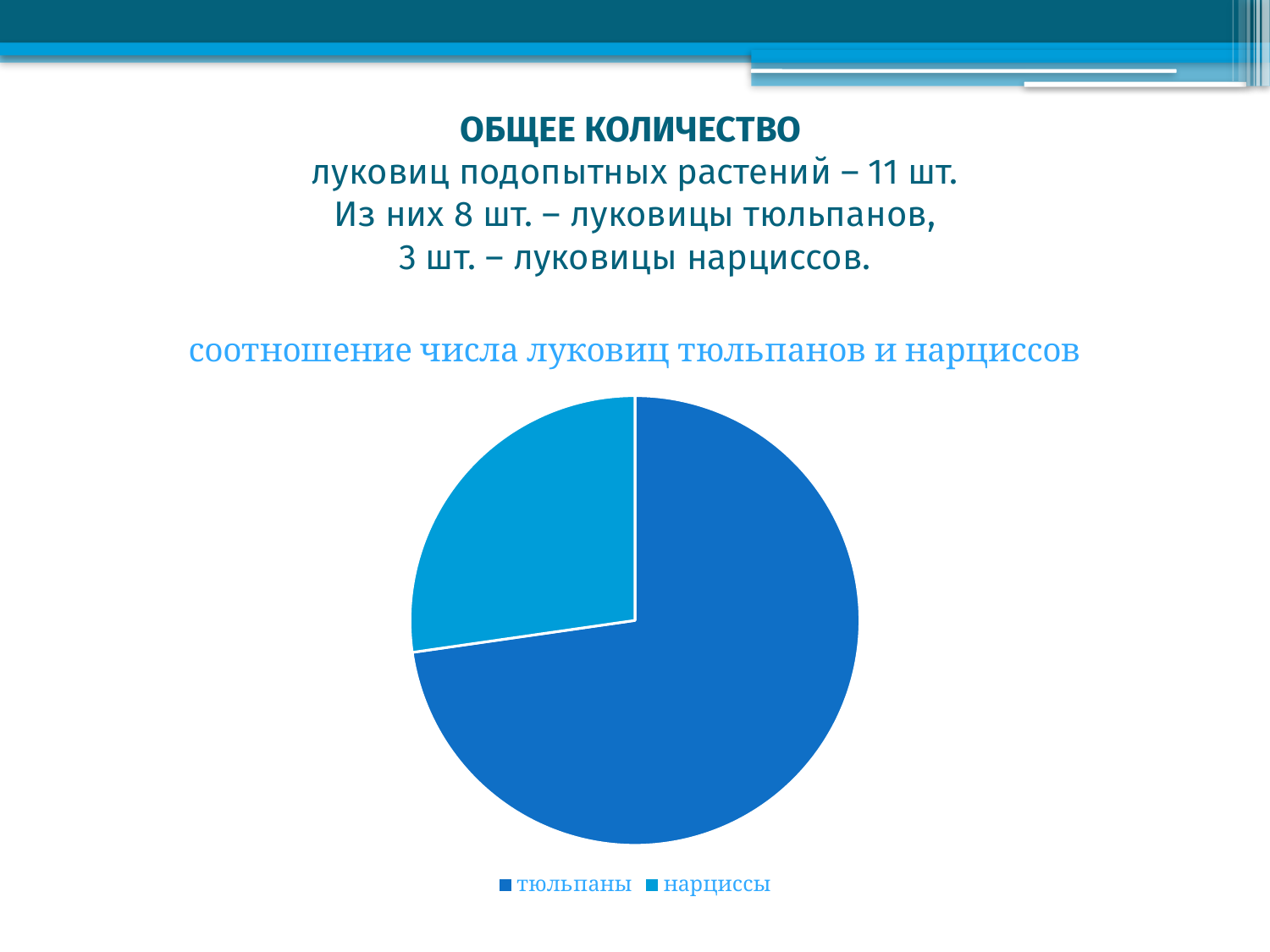

# ОБЩЕЕ КОЛИЧЕСТВО луковиц подопытных растений – 11 шт. Из них 8 шт. – луковицы тюльпанов, 3 шт. – луковицы нарциссов.

### Chart:

| Category | соотношение числа луковиц тюльпанов и нарциссов |
|---|---|
| тюльпаны | 8.0 |
| нарциссы | 3.0 |